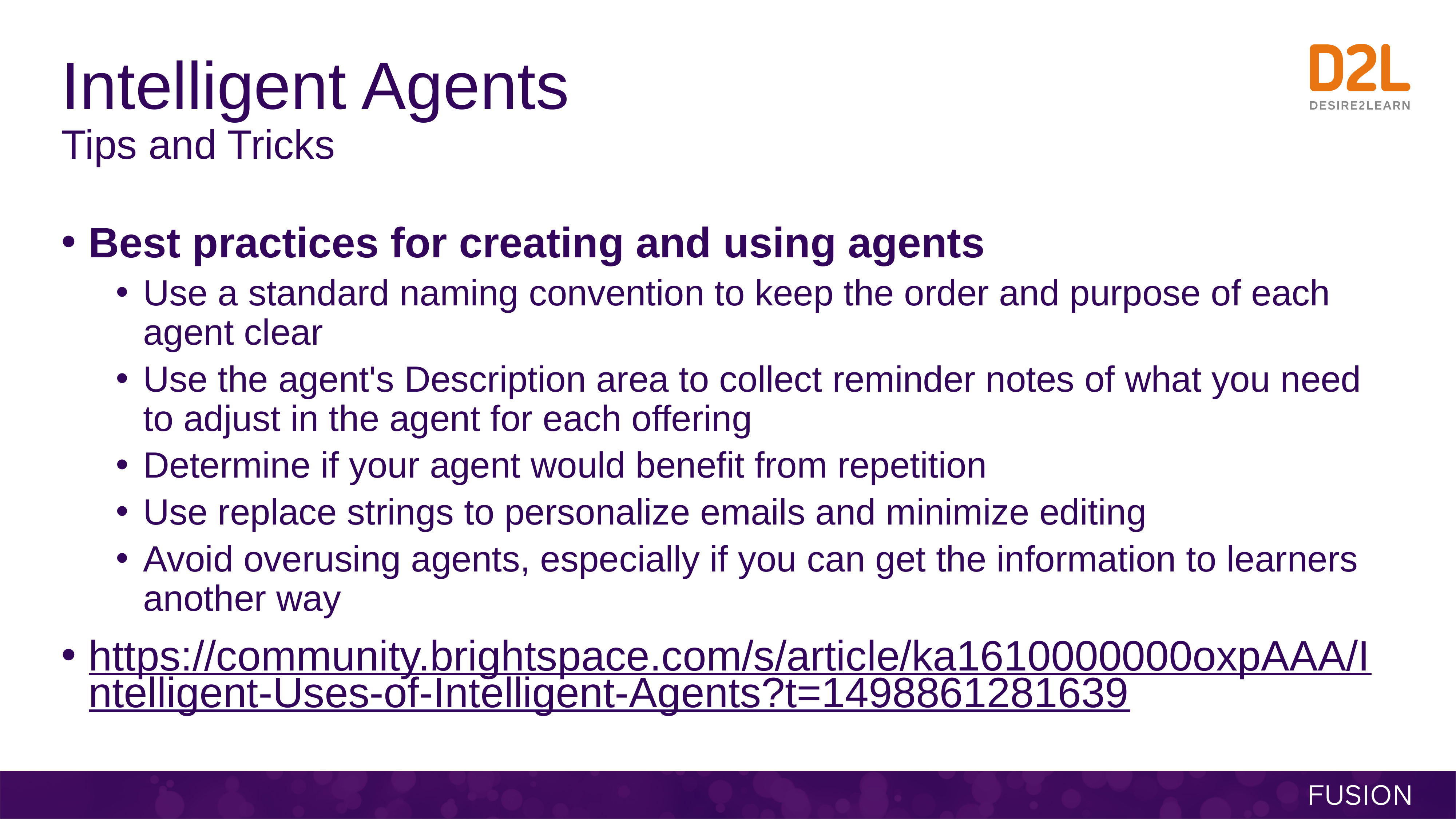

# Intelligent Agents Tips and Tricks
Best practices for creating and using agents
Use a standard naming convention to keep the order and purpose of each agent clear
Use the agent's Description area to collect reminder notes of what you need to adjust in the agent for each offering
Determine if your agent would benefit from repetition
Use replace strings to personalize emails and minimize editing
Avoid overusing agents, especially if you can get the information to learners another way
https://community.brightspace.com/s/article/ka1610000000oxpAAA/Intelligent-Uses-of-Intelligent-Agents?t=1498861281639